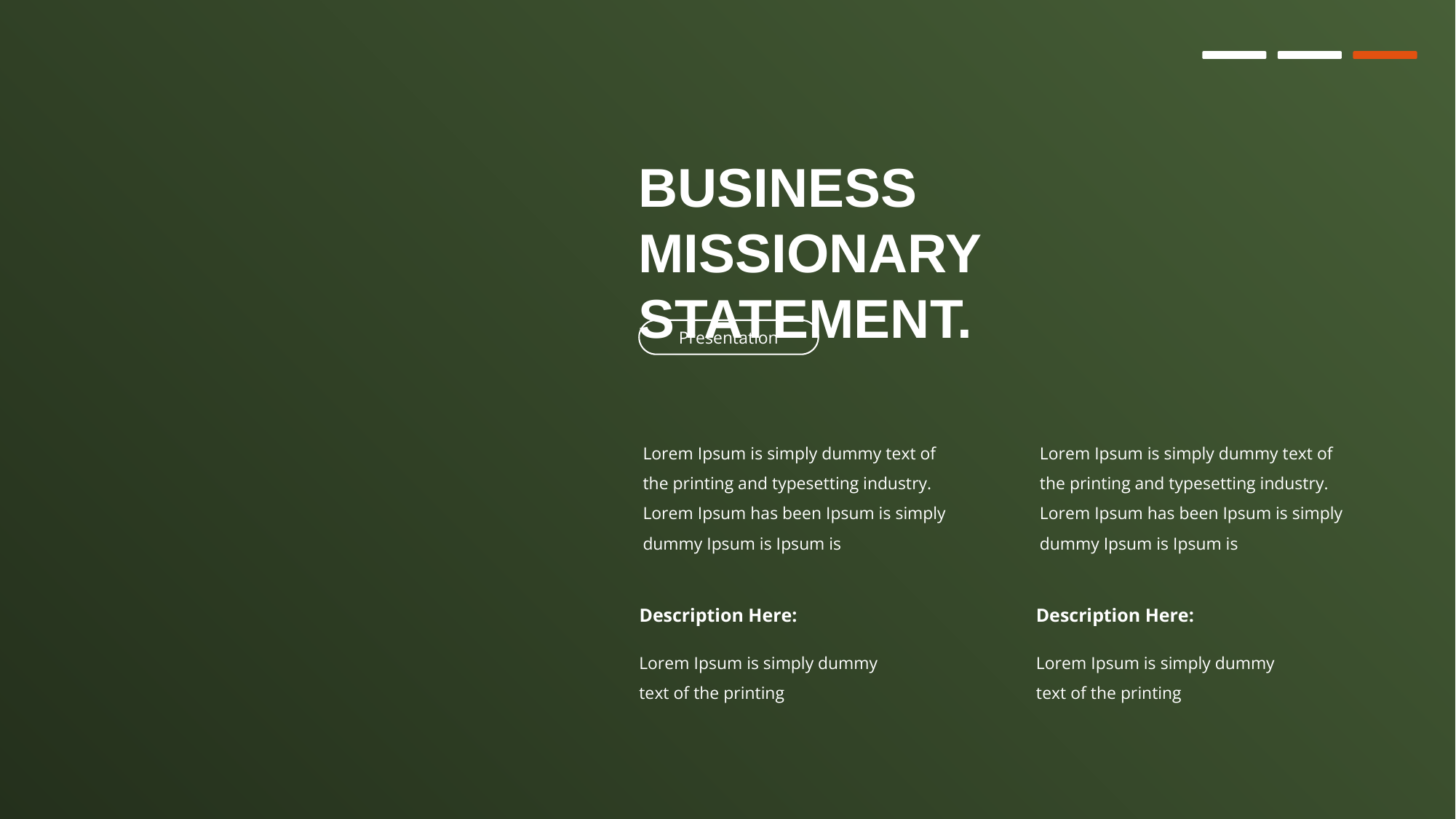

BUSINESS MISSIONARY
STATEMENT.
Presentation
Lorem Ipsum is simply dummy text of the printing and typesetting industry. Lorem Ipsum has been Ipsum is simply dummy Ipsum is Ipsum is
Lorem Ipsum is simply dummy text of the printing and typesetting industry. Lorem Ipsum has been Ipsum is simply dummy Ipsum is Ipsum is
Description Here:
Description Here:
Lorem Ipsum is simply dummy text of the printing
Lorem Ipsum is simply dummy text of the printing